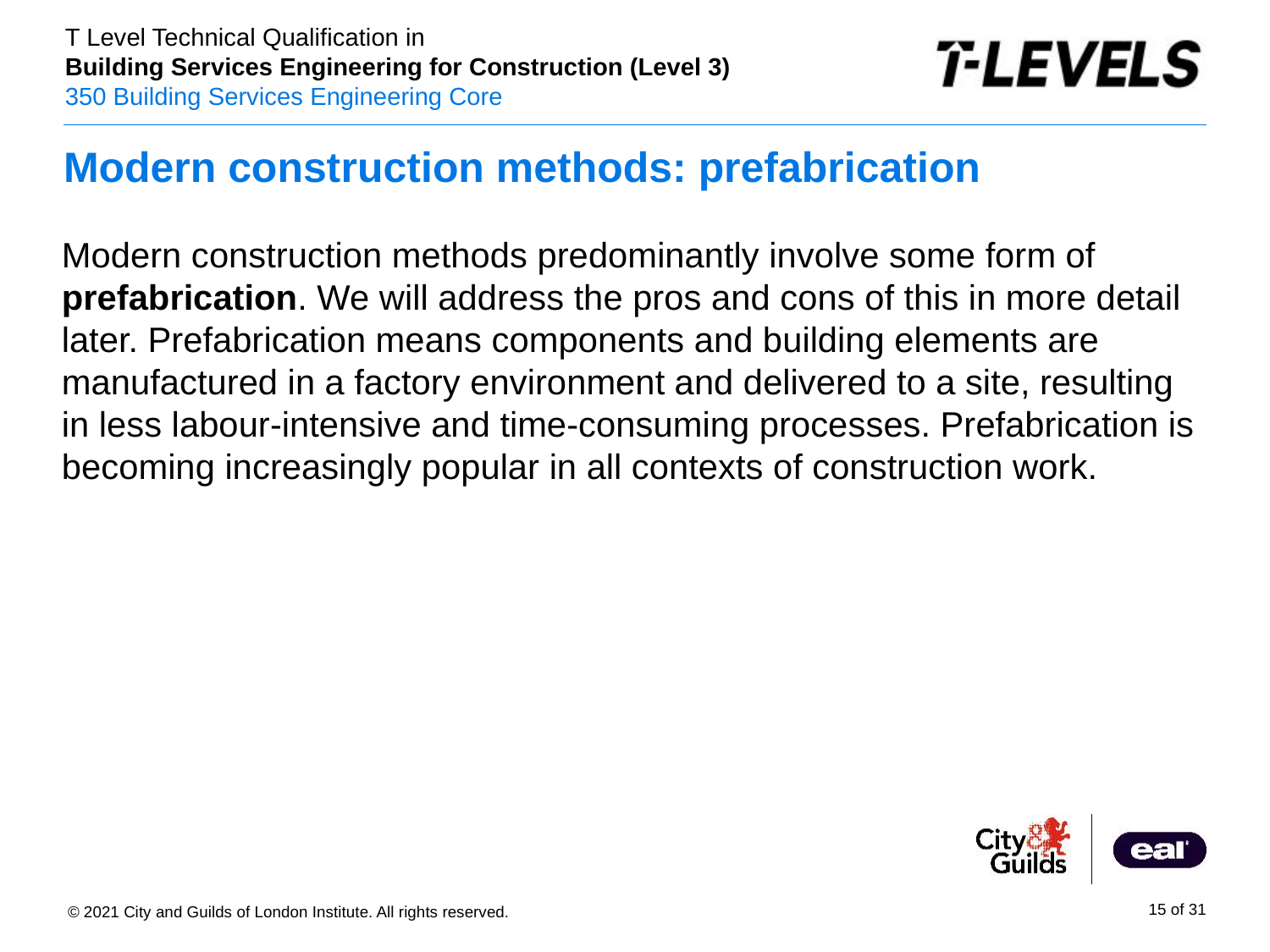

# Modern construction methods: prefabrication
Modern construction methods predominantly involve some form of prefabrication. We will address the pros and cons of this in more detail later. Prefabrication means components and building elements are manufactured in a factory environment and delivered to a site, resulting in less labour-intensive and time-consuming processes. Prefabrication is becoming increasingly popular in all contexts of construction work.